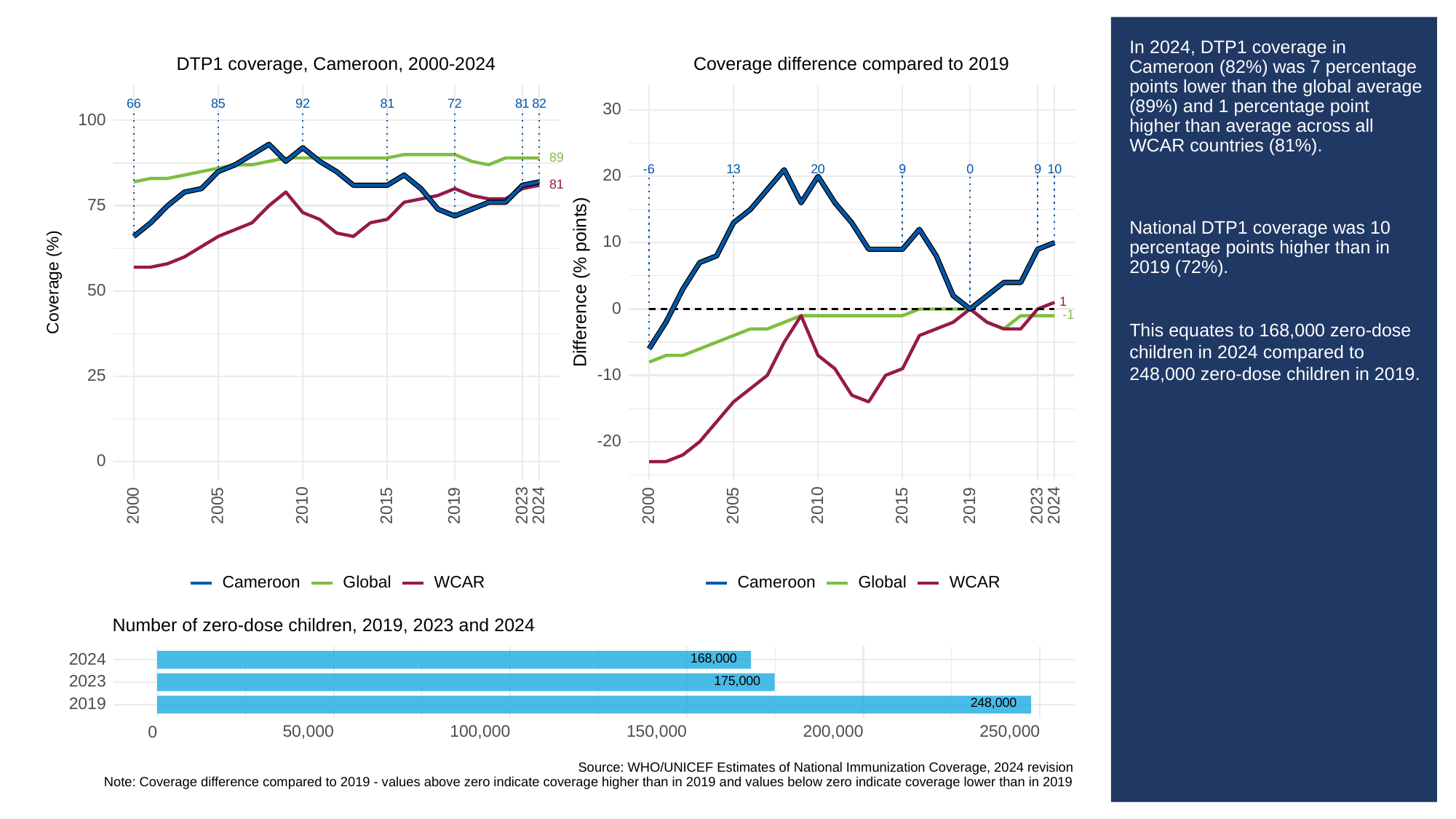

# In 2024, DTP1 coverage in Cameroon (82%) was 7 percentage points lower than the global average (89%) and 1 percentage point higher than average across all WCAR countries (81%).

National DTP1 coverage was 10 percentage points higher than in 2019 (72%).

This equates to 168,000 zero-dose children in 2024 compared to 248,000 zero-dose children in 2019.

DTP1 coverage, Cameroon, 2000-2024
Coverage difference compared to 2019

66
85
92
81
81
82
72
30

100

89

13
-6
20
9
0
9
10

20

81

75

10

Difference (% points)
Coverage (%)

50

1

0

-1

-10
25

-20

0

2023
2023
2000
2005
2010
2015
2019
2024
2000
2005
2010
2015
2019
2024
Cameroon
Global
WCAR
Cameroon
Global
WCAR

Number of zero-dose children, 2019, 2023 and 2024

168,000
2024

175,000
2023

248,000
2019

50,000
100,000
150,000
200,000
250,000
0
Source: WHO/UNICEF Estimates of National Immunization Coverage, 2024 revision
Note: Coverage difference compared to 2019 - values above zero indicate coverage higher than in 2019 and values below zero indicate coverage lower than in 2019